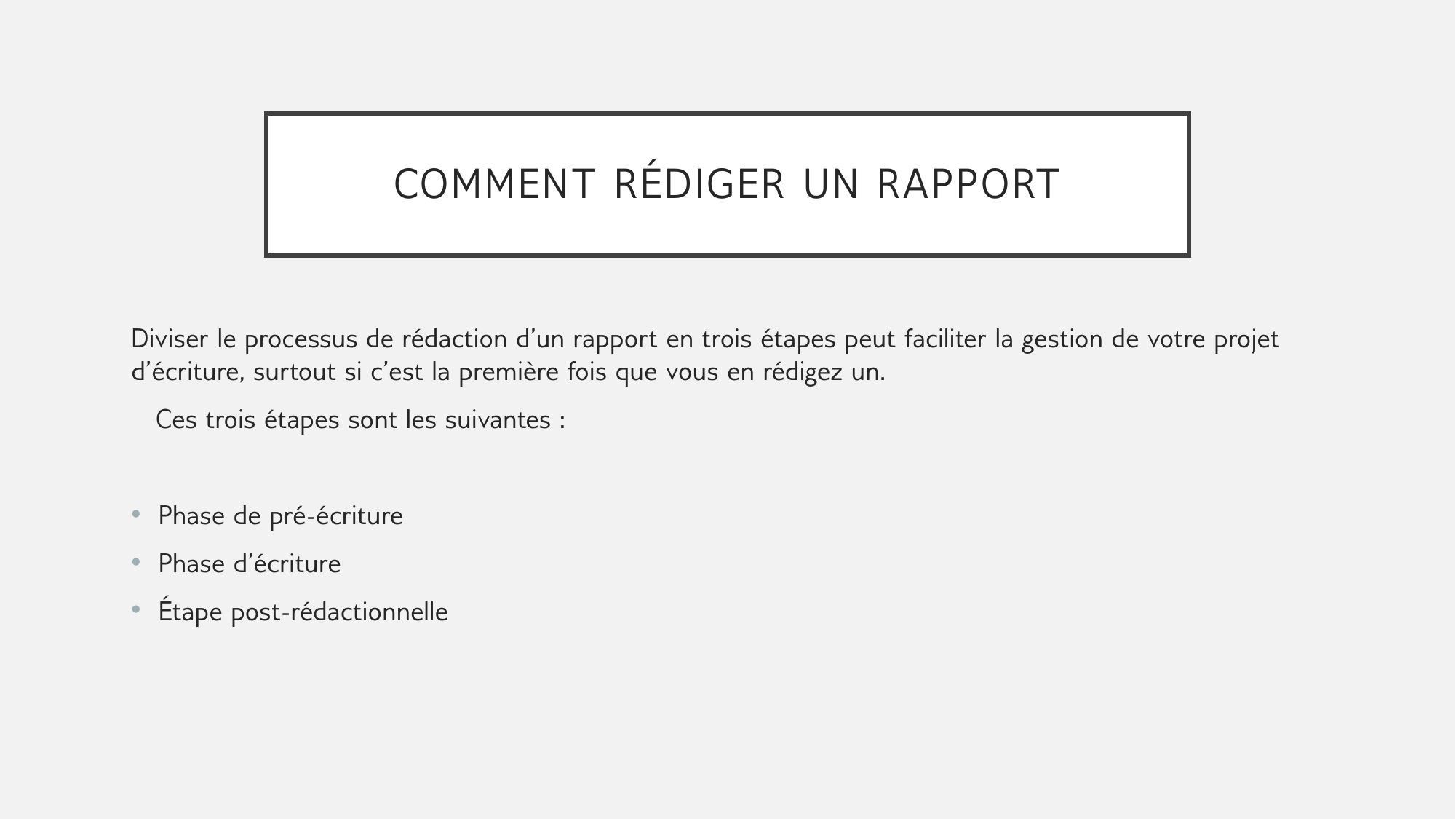

# Comment rédiger un rapport
Diviser le processus de rédaction d’un rapport en trois étapes peut faciliter la gestion de votre projet d’écriture, surtout si c’est la première fois que vous en rédigez un.
   Ces trois étapes sont les suivantes :

Phase de pré-écriture
Phase d’écriture
Étape post-rédactionnelle